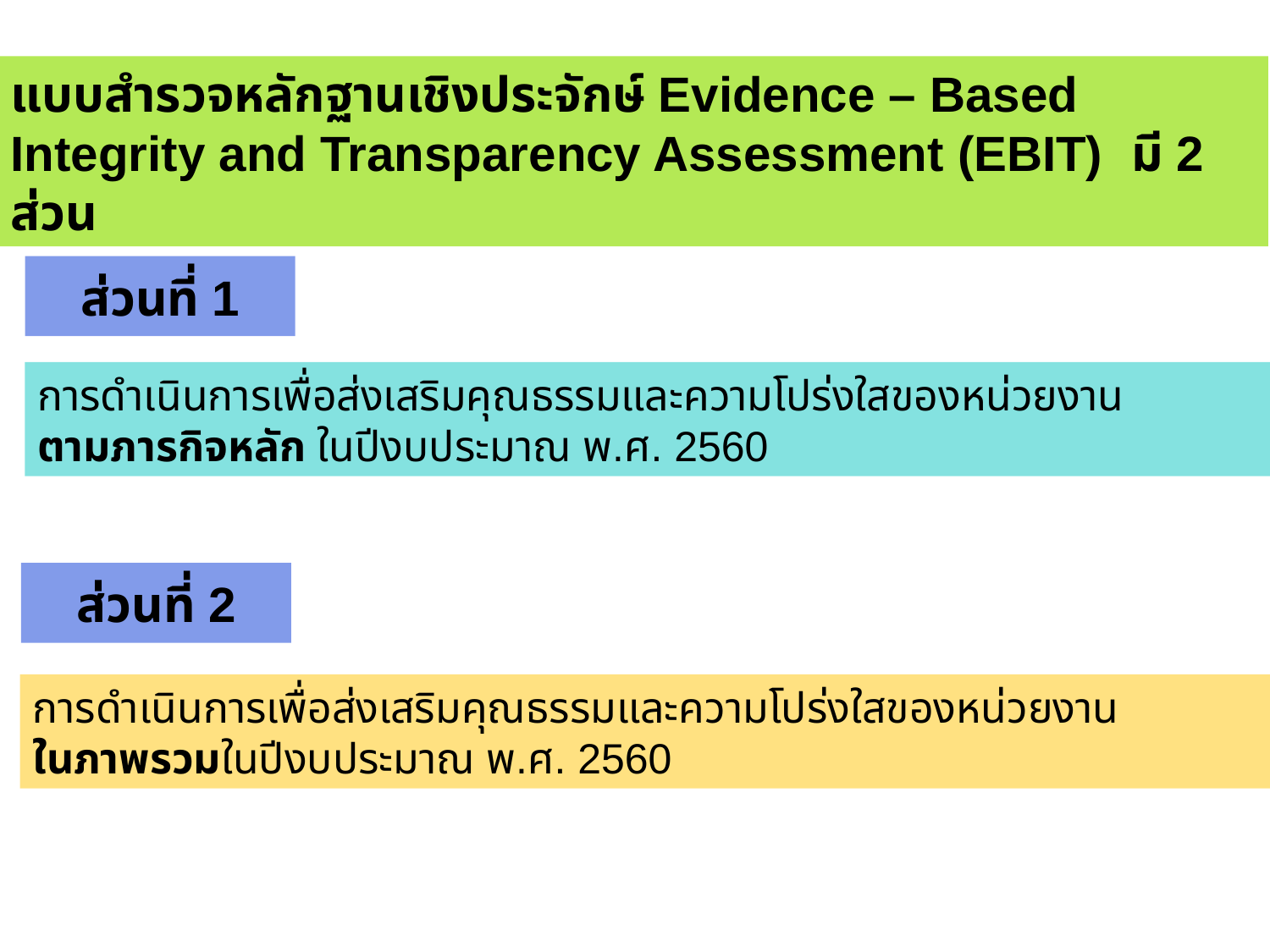

แบบสำรวจหลักฐานเชิงประจักษ์ Evidence – Based Integrity and Transparency Assessment (EBIT)  มี 2 ส่วน
ส่วนที่ 1
การดำเนินการเพื่อส่งเสริมคุณธรรมและความโปร่งใสของหน่วยงาน
ตามภารกิจหลัก ในปีงบประมาณ พ.ศ. 2560
ส่วนที่ 2
การดำเนินการเพื่อส่งเสริมคุณธรรมและความโปร่งใสของหน่วยงาน
ในภาพรวมในปีงบประมาณ พ.ศ. 2560